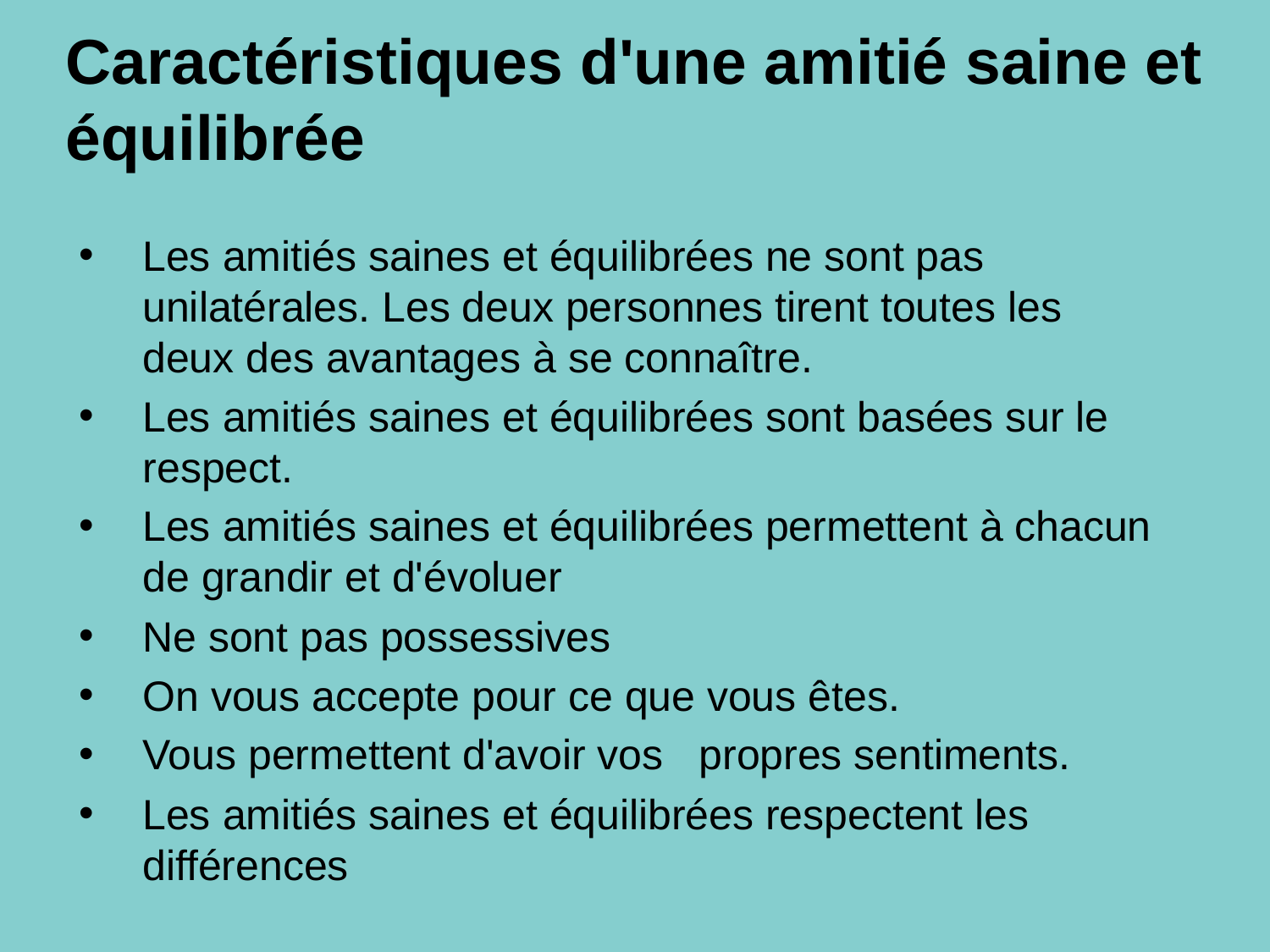

# Caractéristiques d'une amitié saine et équilibrée
Les amitiés saines et équilibrées ne sont pas unilatérales. Les deux personnes tirent toutes les deux des avantages à se connaître.
Les amitiés saines et équilibrées sont basées sur le respect.
Les amitiés saines et équilibrées permettent à chacun de grandir et d'évoluer
Ne sont pas possessives
On vous accepte pour ce que vous êtes.
Vous permettent d'avoir vos   propres sentiments.
Les amitiés saines et équilibrées respectent les différences